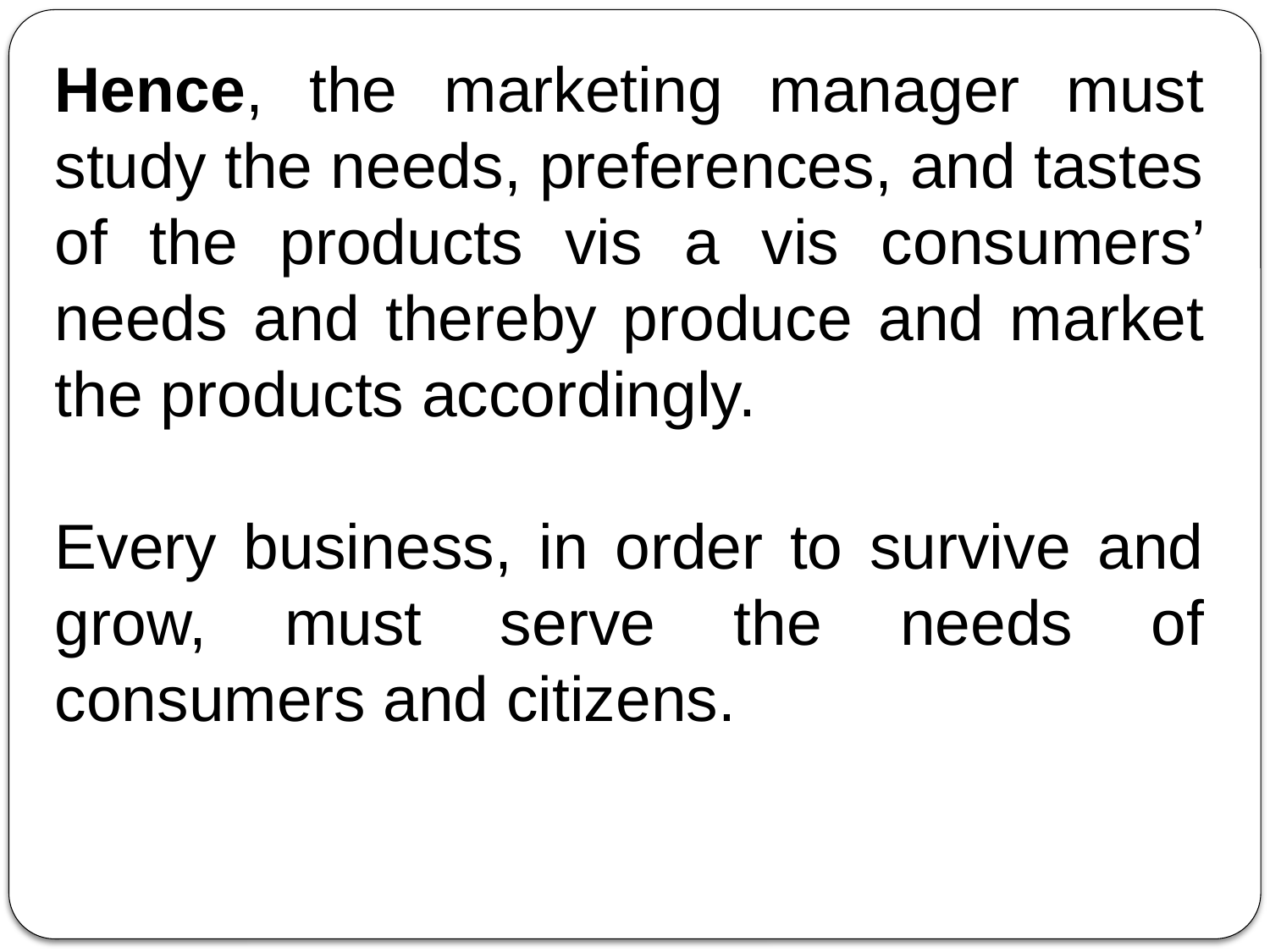

Hence, the marketing manager must study the needs, preferences, and tastes of the products vis a vis consumers’ needs and thereby produce and market the products accordingly.

Every business, in order to survive and grow, must serve the needs of consumers and citizens.